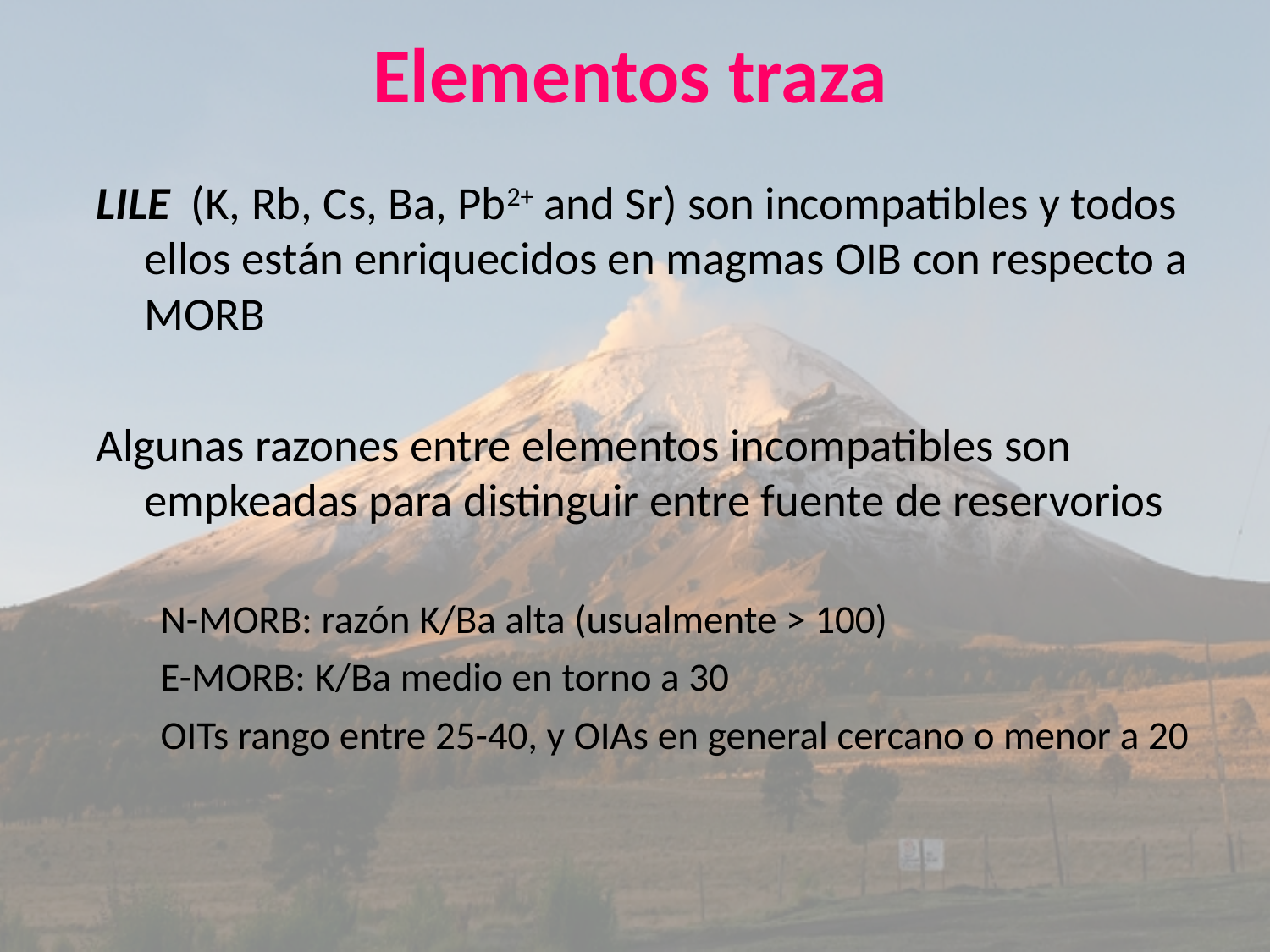

# Elementos traza
LILE  (K, Rb, Cs, Ba, Pb2+ and Sr) son incompatibles y todos ellos están enriquecidos en magmas OIB con respecto a MORB

Algunas razones entre elementos incompatibles son empkeadas para distinguir entre fuente de reservorios

N-MORB: razón K/Ba alta (usualmente > 100)
E-MORB: K/Ba medio en torno a 30
OITs rango entre 25-40, y OIAs en general cercano o menor a 20